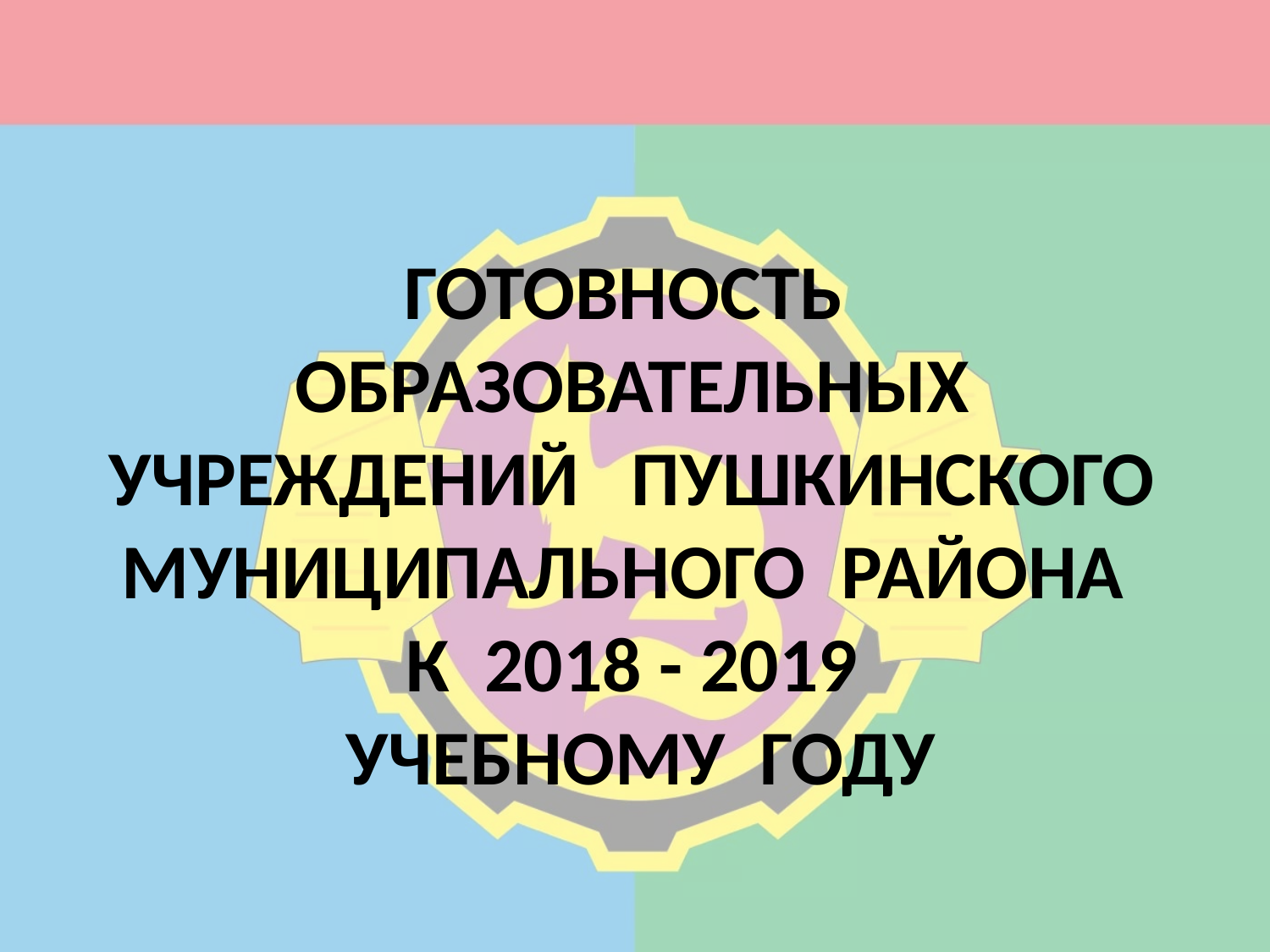

# ГОТОВНОСТЬ  ОБРАЗОВАТЕЛЬНЫХ УЧРЕЖДЕНИЙ   ПУШКИНСКОГО МУНИЦИПАЛЬНОГО  РАЙОНА К  2018 - 2019 УЧЕБНОМУ  ГОДУ